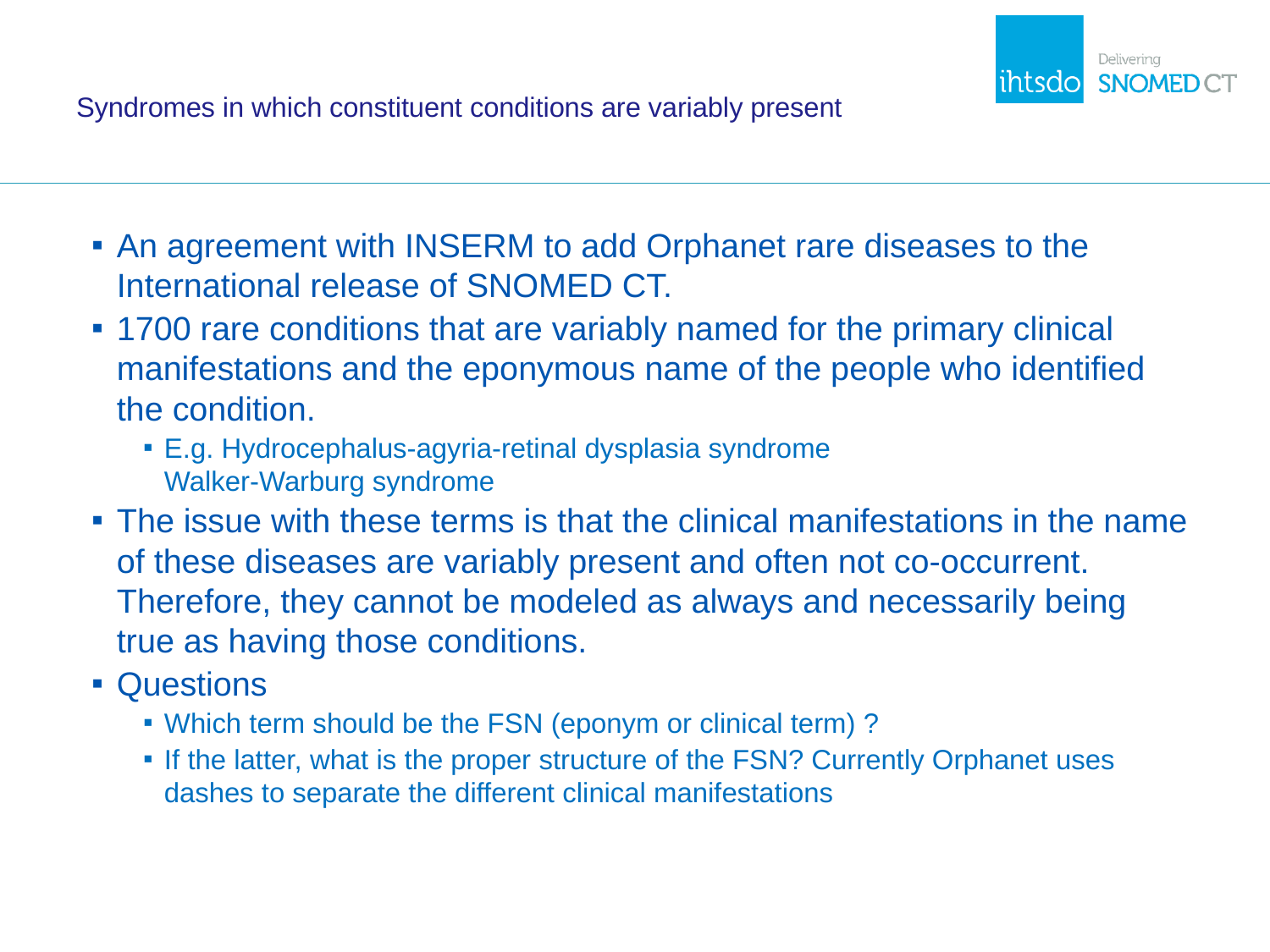

# Syndromes in which constituent conditions are variably present
An agreement with INSERM to add Orphanet rare diseases to the International release of SNOMED CT.
1700 rare conditions that are variably named for the primary clinical manifestations and the eponymous name of the people who identified the condition.
E.g. Hydrocephalus-agyria-retinal dysplasia syndrome
Walker-Warburg syndrome
The issue with these terms is that the clinical manifestations in the name of these diseases are variably present and often not co-occurrent. Therefore, they cannot be modeled as always and necessarily being true as having those conditions.
Questions
Which term should be the FSN (eponym or clinical term) ?
If the latter, what is the proper structure of the FSN? Currently Orphanet uses dashes to separate the different clinical manifestations